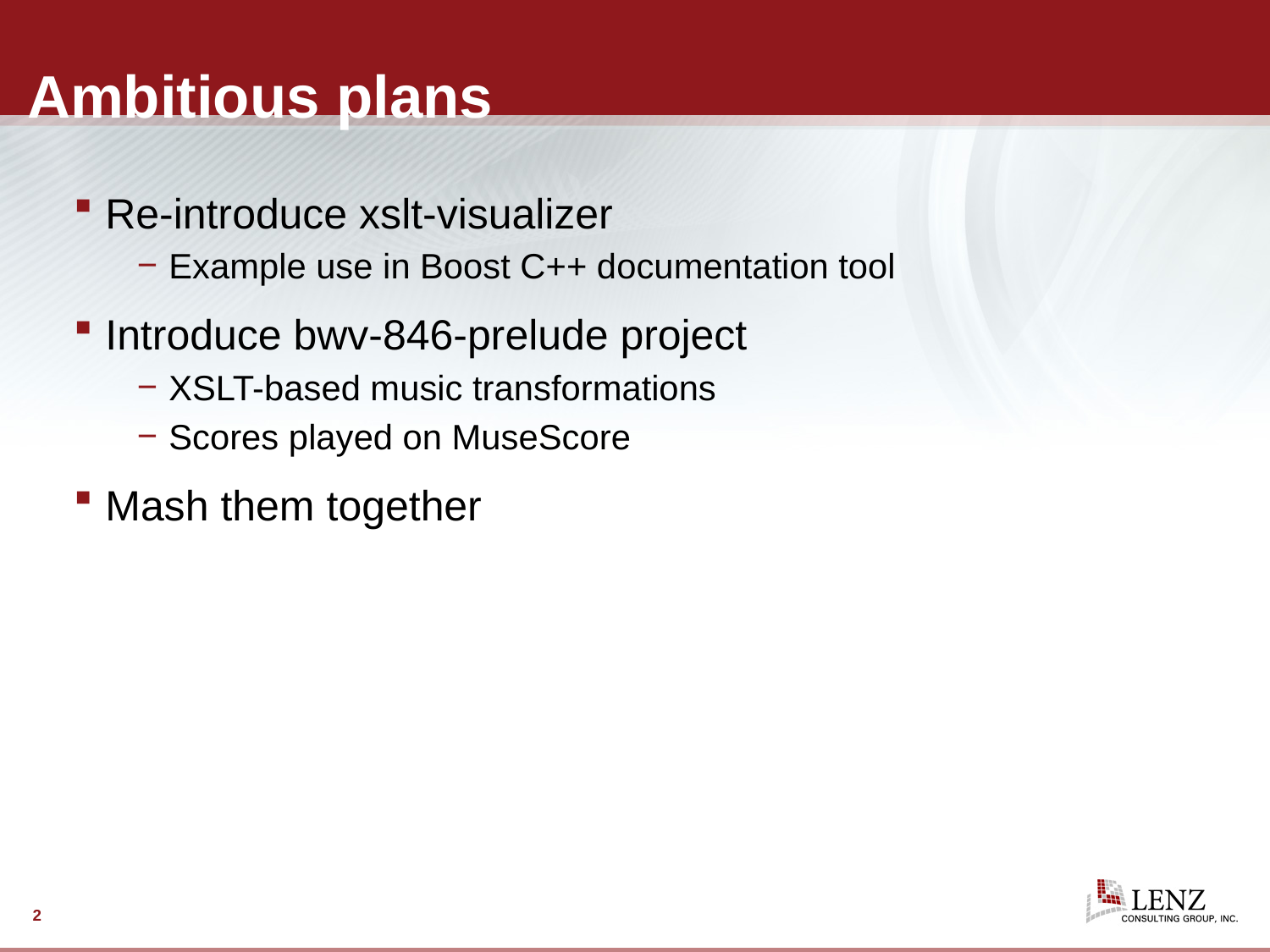

# Ambitious plans
Re-introduce xslt-visualizer
Example use in Boost C++ documentation tool
Introduce bwv-846-prelude project
XSLT-based music transformations
Scores played on MuseScore
Mash them together
2